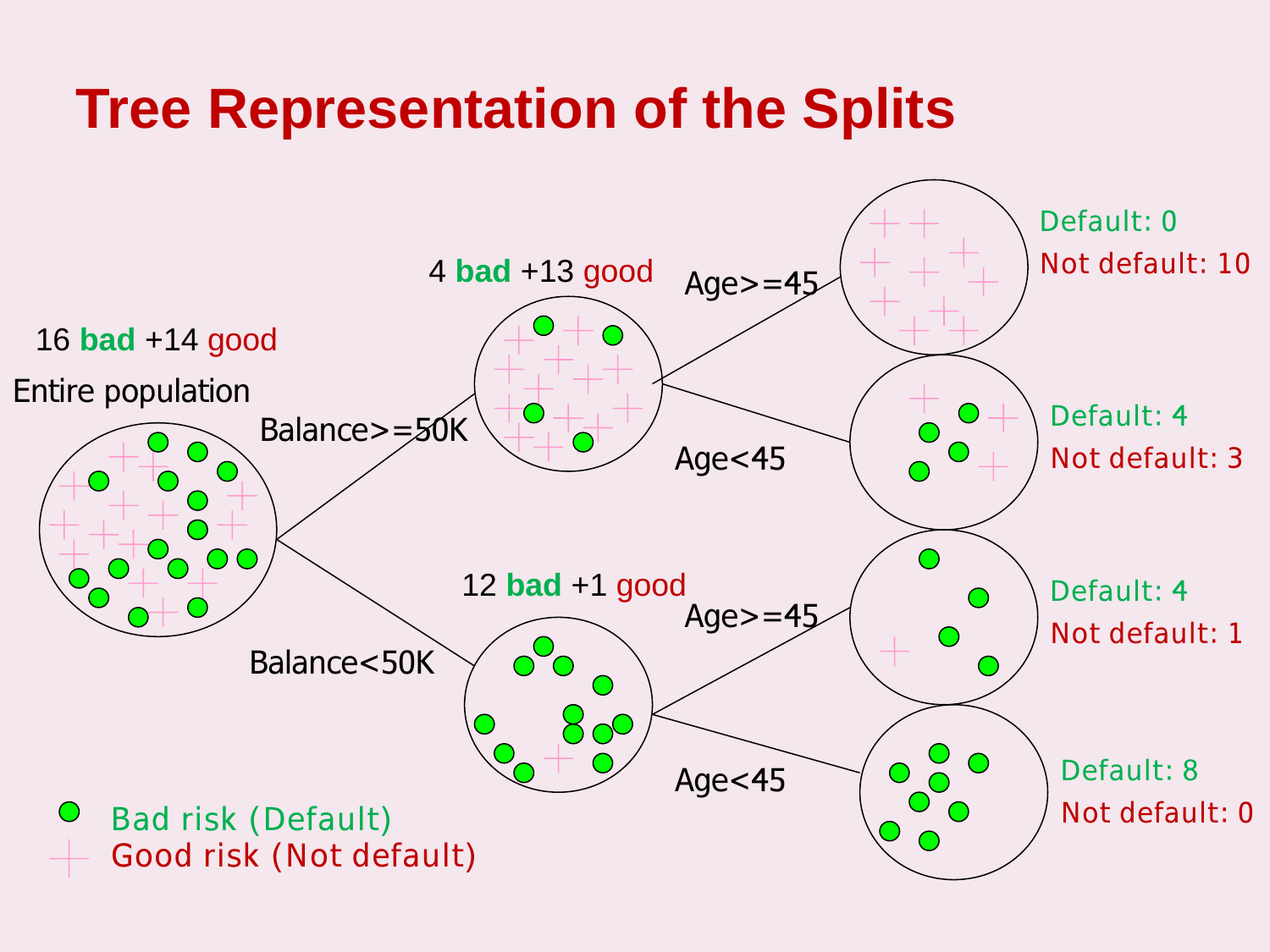

# Tree Representation of the Splits

Default: 0
Not default: 10
4 bad +13 good
Age>=45

16 bad +14 good

Entire population

Default: 4

Balance>=50K

Age<45
Not default: 3

12 bad +1 good
Default: 4
Age>=45

Not default: 1

Balance<50K

Default: 8
Age<45
Not default: 0
Bad risk (Default)

Good risk (Not default)